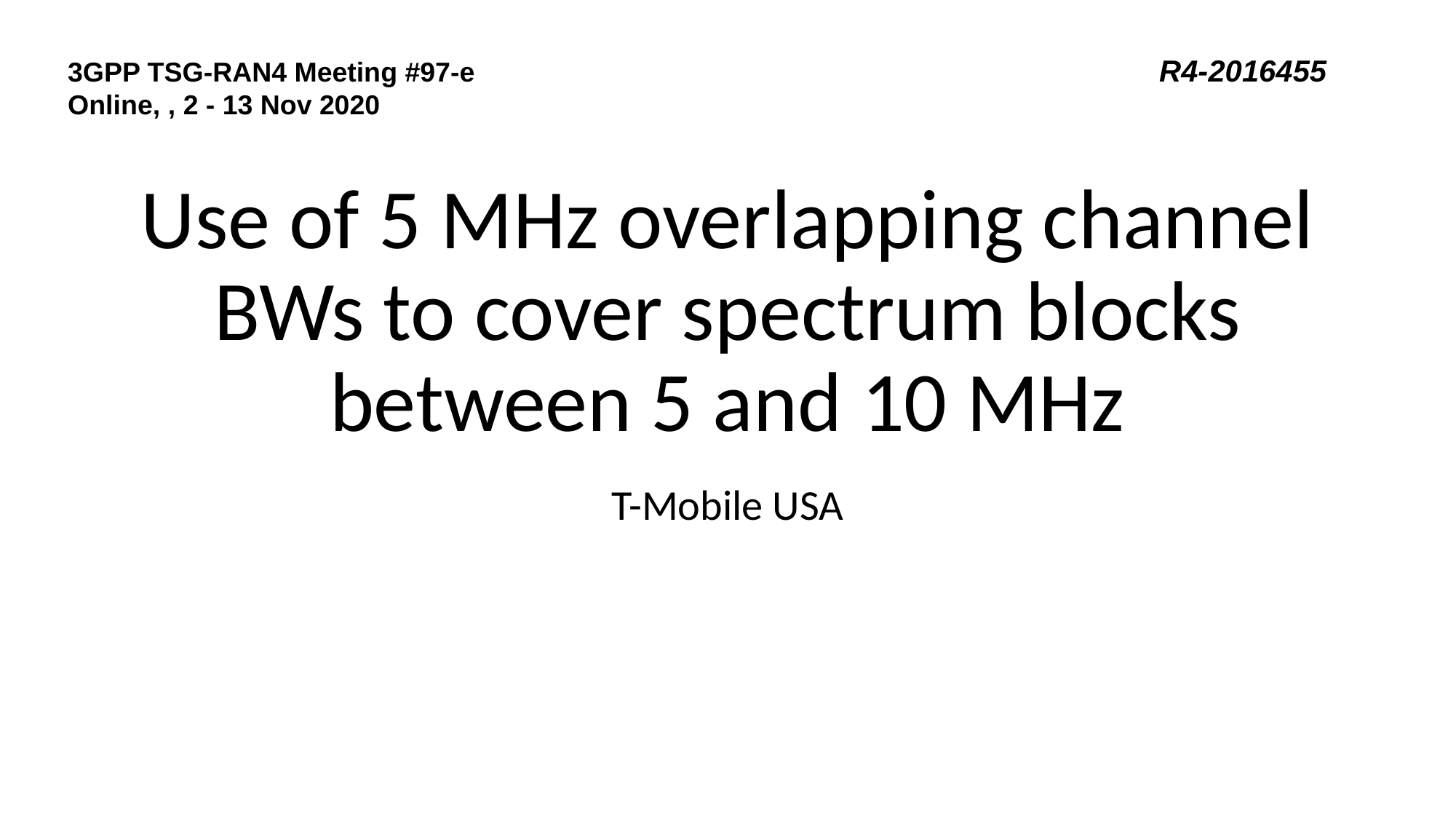

3GPP TSG-RAN4 Meeting #97-e					R4-2016455
Online, , 2 - 13 Nov 2020
# Use of 5 MHz overlapping channel BWs to cover spectrum blocks between 5 and 10 MHz
T-Mobile USA